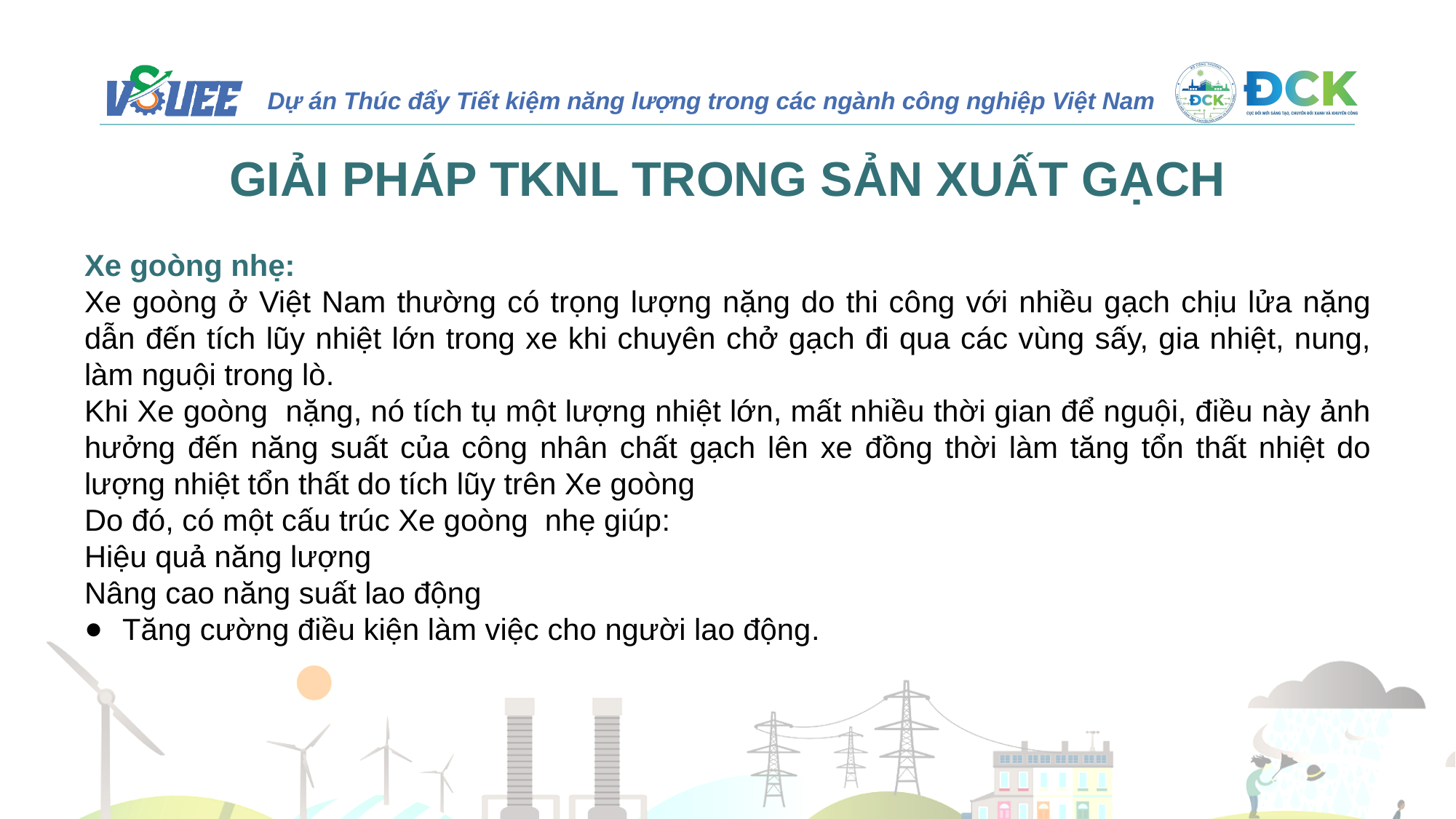

# GIẢI PHÁP TKNL TRONG SẢN XUẤT GẠCH
Xe goòng nhẹ:
Xe goòng ở Việt Nam thường có trọng lượng nặng do thi công với nhiều gạch chịu lửa nặng dẫn đến tích lũy nhiệt lớn trong xe khi chuyên chở gạch đi qua các vùng sấy, gia nhiệt, nung, làm nguội trong lò.
Khi Xe goòng  nặng, nó tích tụ một lượng nhiệt lớn, mất nhiều thời gian để nguội, điều này ảnh hưởng đến năng suất của công nhân chất gạch lên xe đồng thời làm tăng tổn thất nhiệt do lượng nhiệt tổn thất do tích lũy trên Xe goòng
Do đó, có một cấu trúc Xe goòng  nhẹ giúp:
Hiệu quả năng lượng
Nâng cao năng suất lao động
Tăng cường điều kiện làm việc cho người lao động.